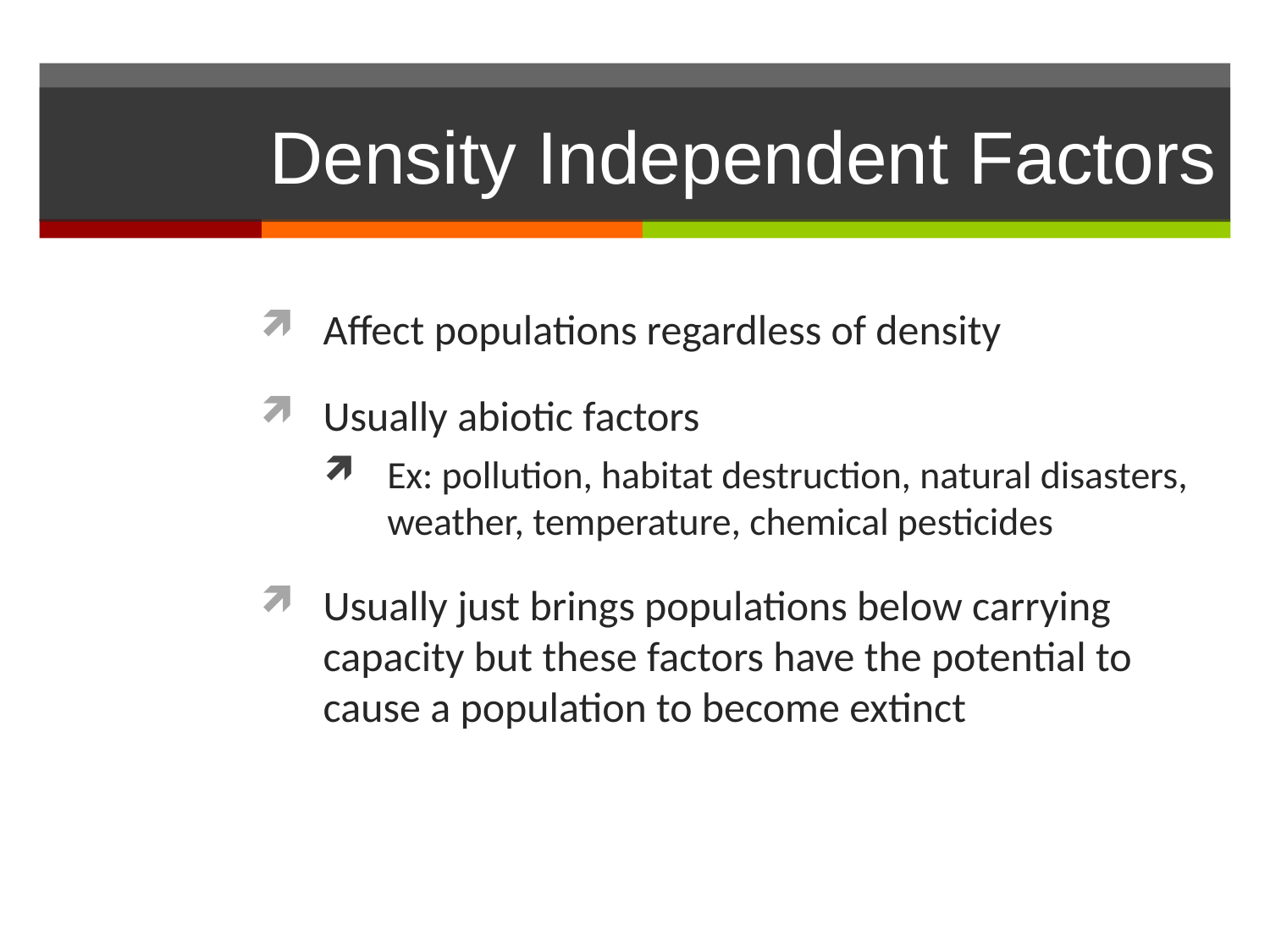

# Density Independent Factors
Affect populations regardless of density
Usually abiotic factors
Ex: pollution, habitat destruction, natural disasters, weather, temperature, chemical pesticides
Usually just brings populations below carrying capacity but these factors have the potential to cause a population to become extinct